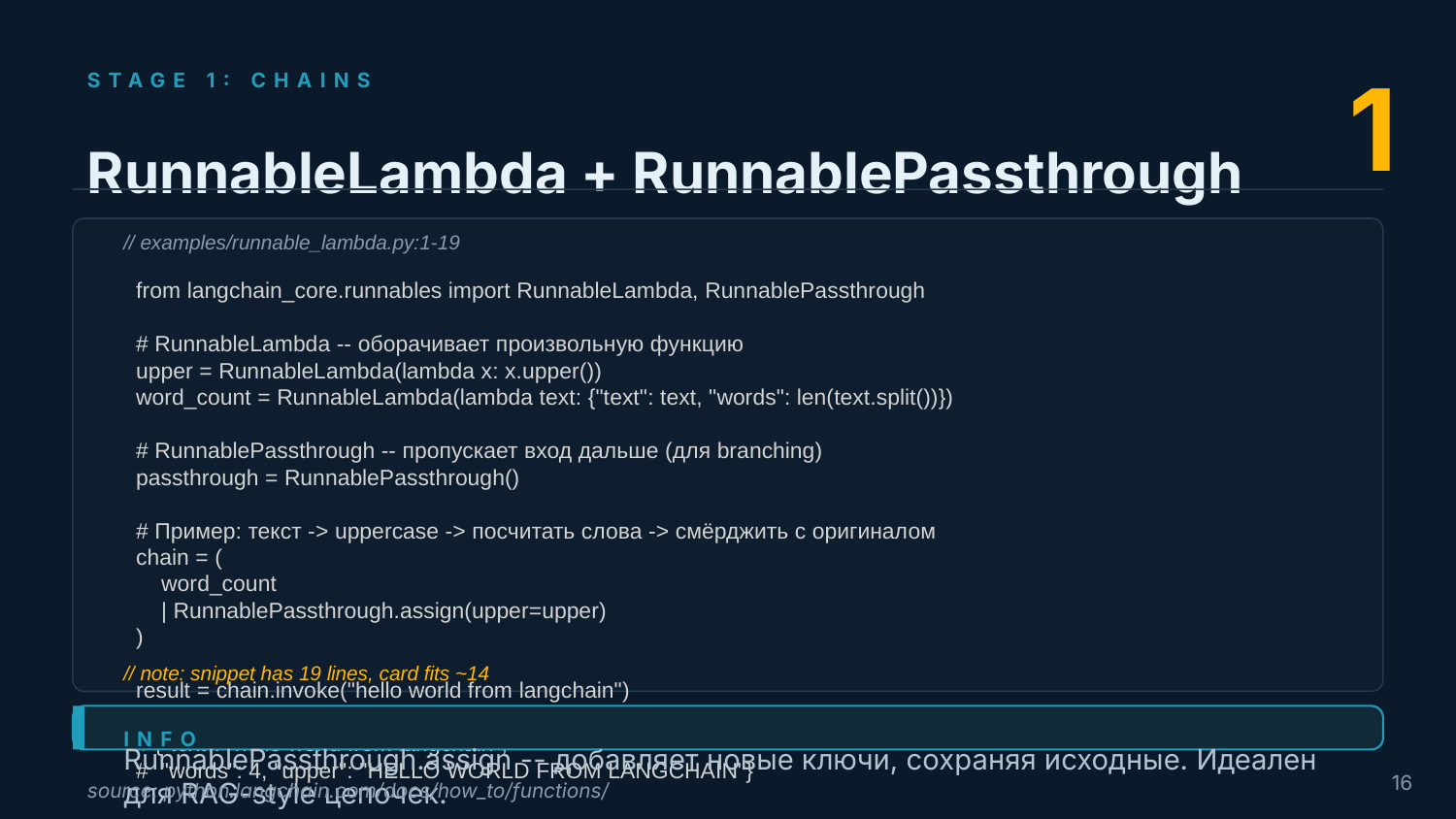

1
STAGE 1: CHAINS
RunnableLambda + RunnablePassthrough

// examples/runnable_lambda.py:1-19
  from langchain_core.runnables import RunnableLambda, RunnablePassthrough

  # RunnableLambda -- оборачивает произвольную функцию
  upper = RunnableLambda(lambda x: x.upper())
  word_count = RunnableLambda(lambda text: {"text": text, "words": len(text.split())})

  # RunnablePassthrough -- пропускает вход дальше (для branching)
  passthrough = RunnablePassthrough()

  # Пример: текст -> uppercase -> посчитать слова -> смёрджить с оригиналом
  chain = (
      word_count
      | RunnablePassthrough.assign(upper=upper)
  )

  result = chain.invoke("hello world from langchain")
  print(result)
  # {"text": "hello world from langchain",
  #  "words": 4, "upper": "HELLO WORLD FROM LANGCHAIN"}

// note: snippet has 19 lines, card fits ~14

INFO
RunnablePassthrough.assign -- добавляет новые ключи, сохраняя исходные. Идеален для RAG-style цепочек.
16
source: python.langchain.com/docs/how_to/functions/